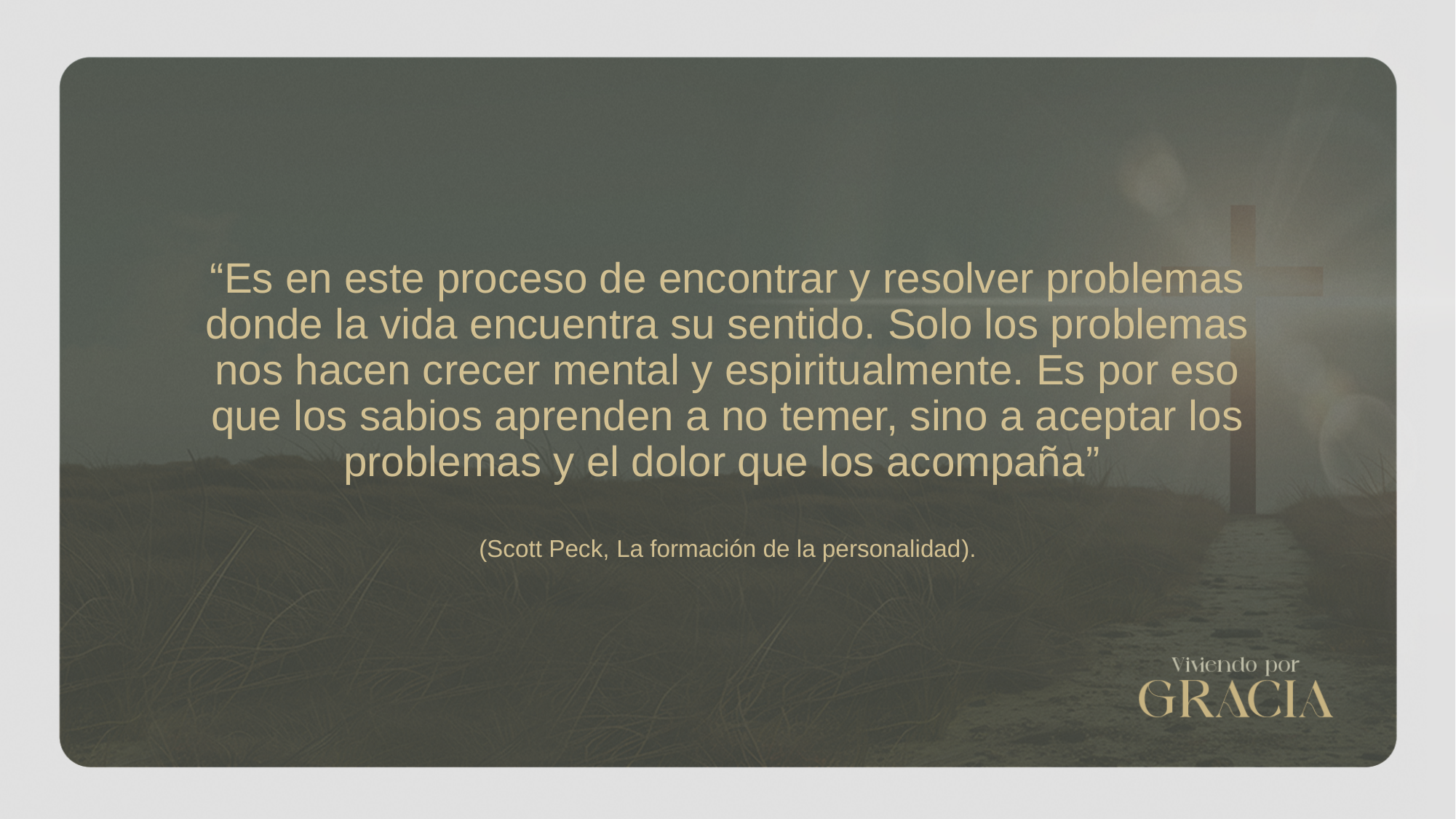

“Es en este proceso de encontrar y resolver problemas donde la vida encuentra su sentido. Solo los problemas nos hacen crecer mental y espiritualmente. Es por eso que los sabios aprenden a no temer, sino a aceptar los problemas y el dolor que los acompaña”
(Scott Peck, La formación de la personalidad).